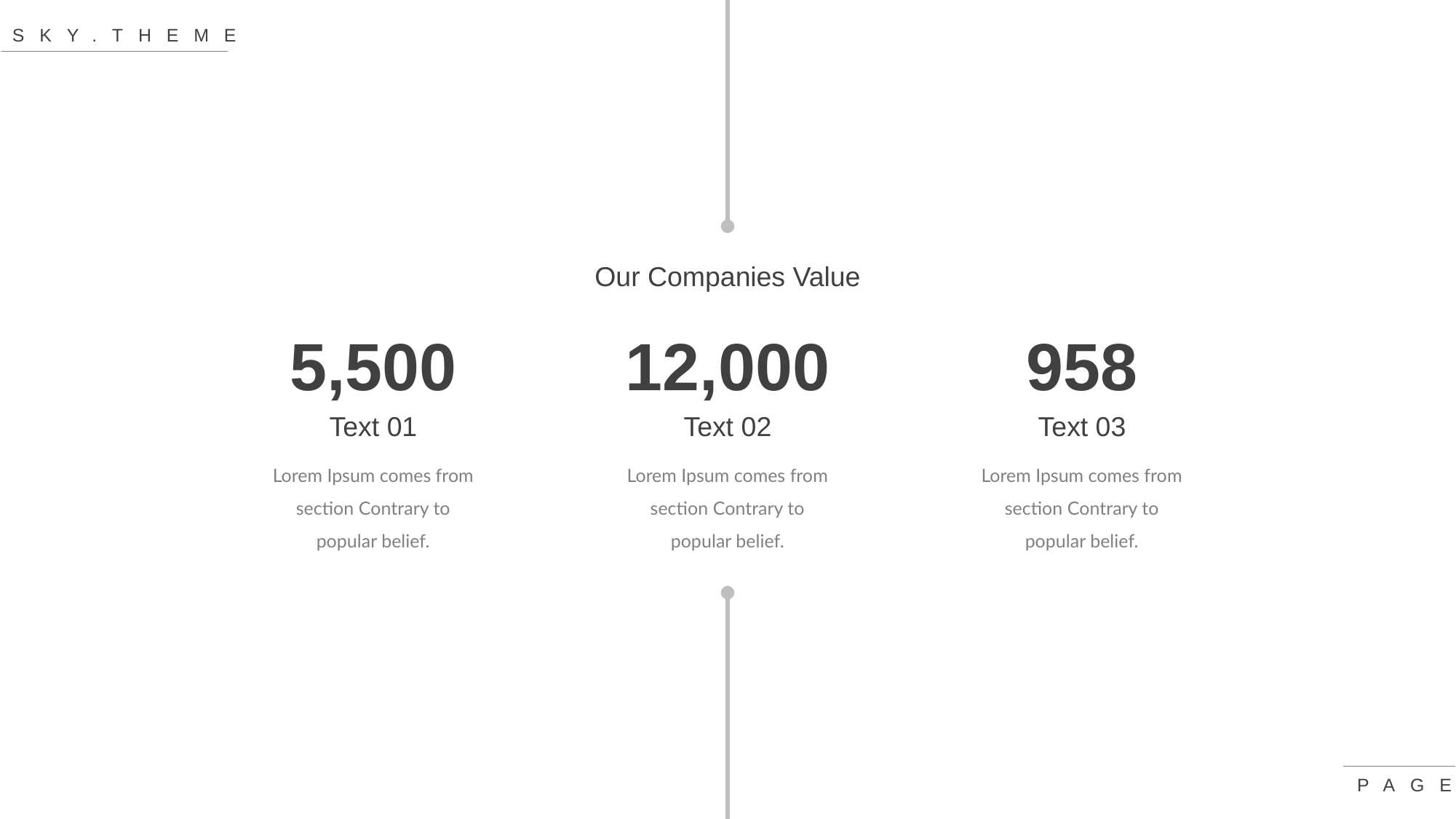

Our Companies Value
5,500
12,000
958
Text 01
Text 02
Text 03
Lorem Ipsum comes from section Contrary to popular belief.
Lorem Ipsum comes from section Contrary to popular belief.
Lorem Ipsum comes from section Contrary to popular belief.